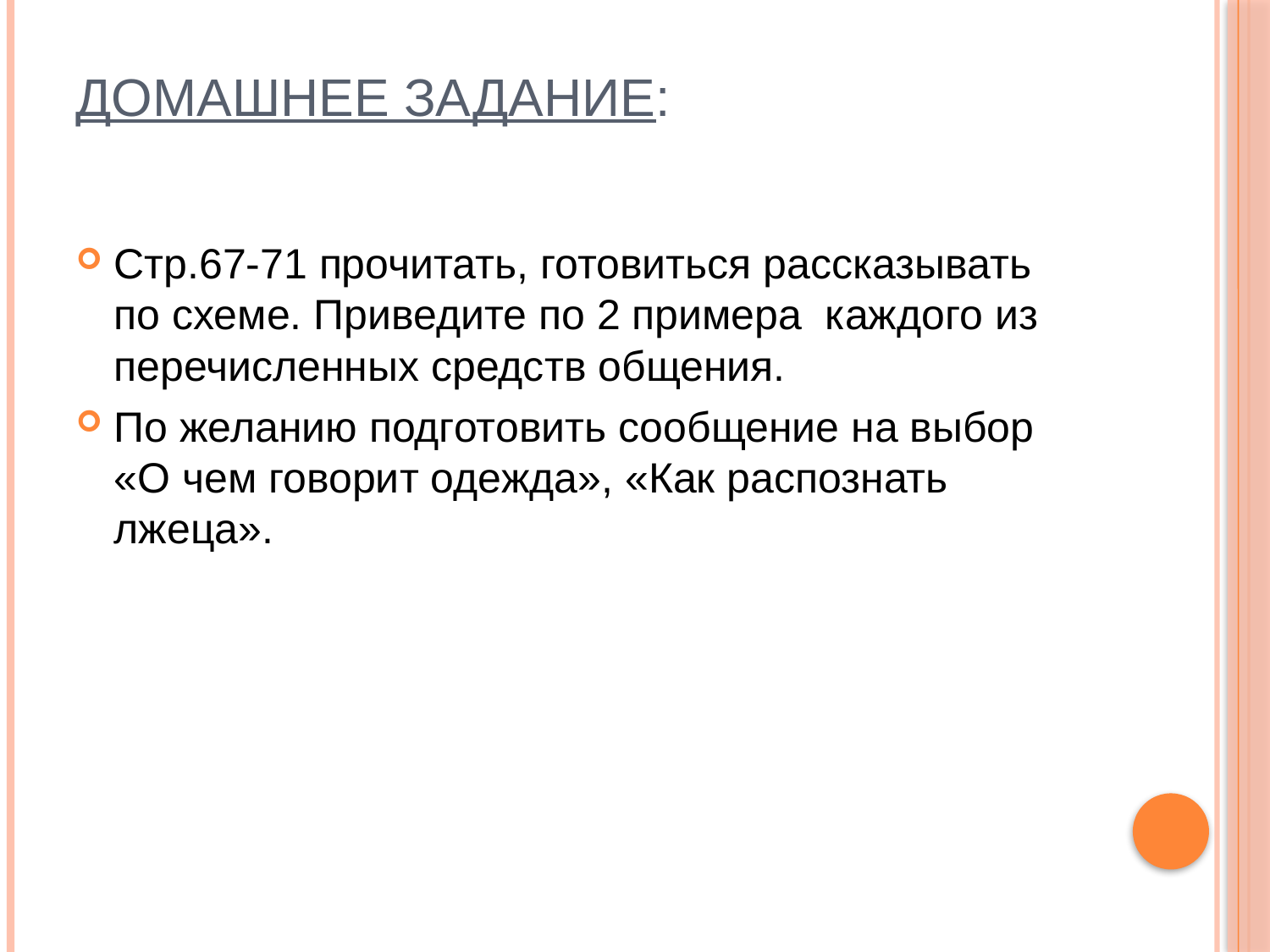

# Домашнее задание:

Стр.67-71 прочитать, готовиться рассказывать по схеме. Приведите по 2 примера  каждого из перечисленных средств общения.
По желанию подготовить сообщение на выбор «О чем говорит одежда», «Как распознать лжеца».